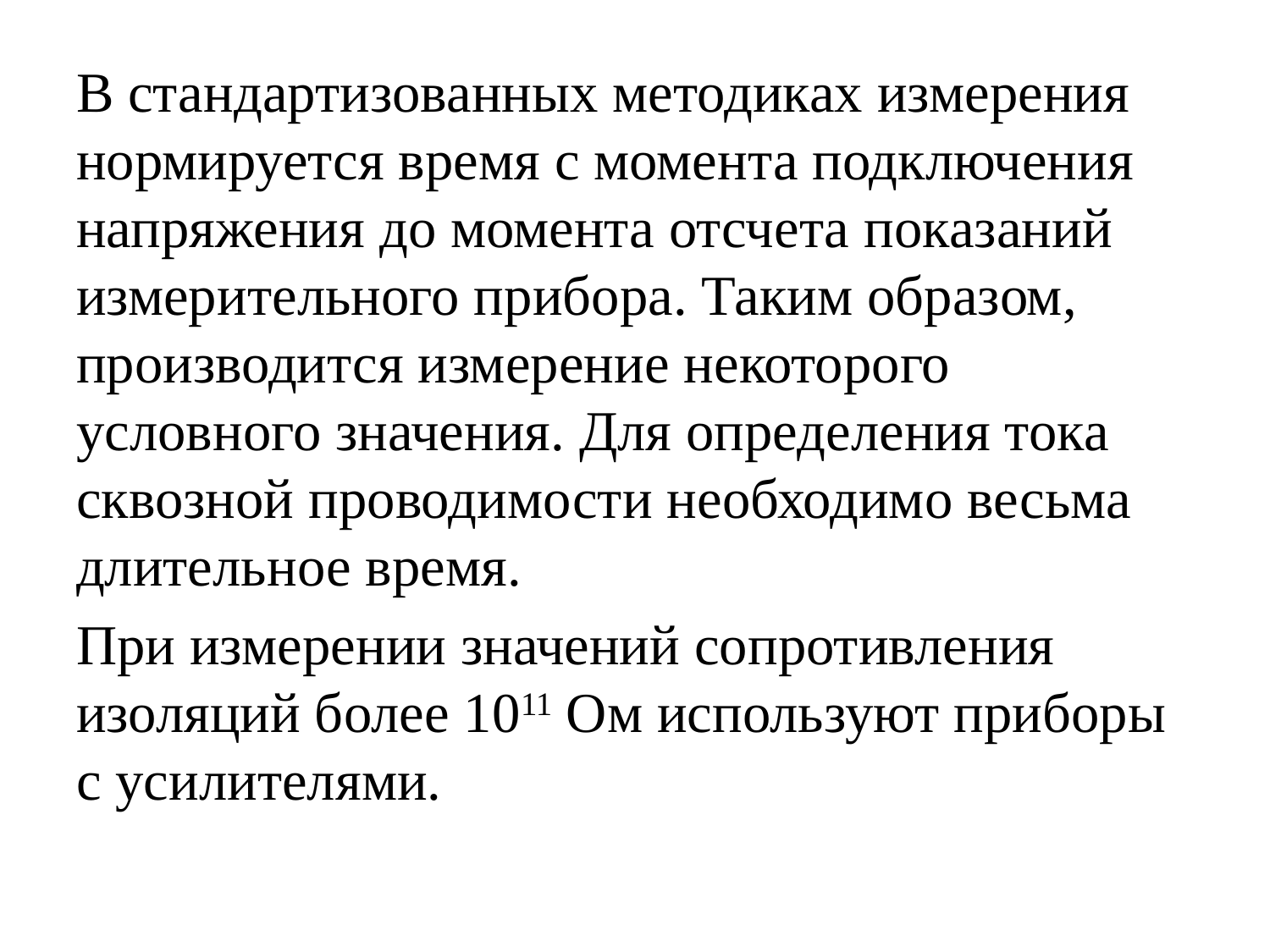

#
В стандартизованных методиках измерения нормируется время с момента подключения напряжения до момента отсчета показаний измерительного прибора. Таким образом, производится измерение некоторого условного значения. Для определения тока сквозной проводимости необходимо весьма длительное время.
При измерении значений сопротивления изоляций более 1011 Ом используют приборы с усилителями.